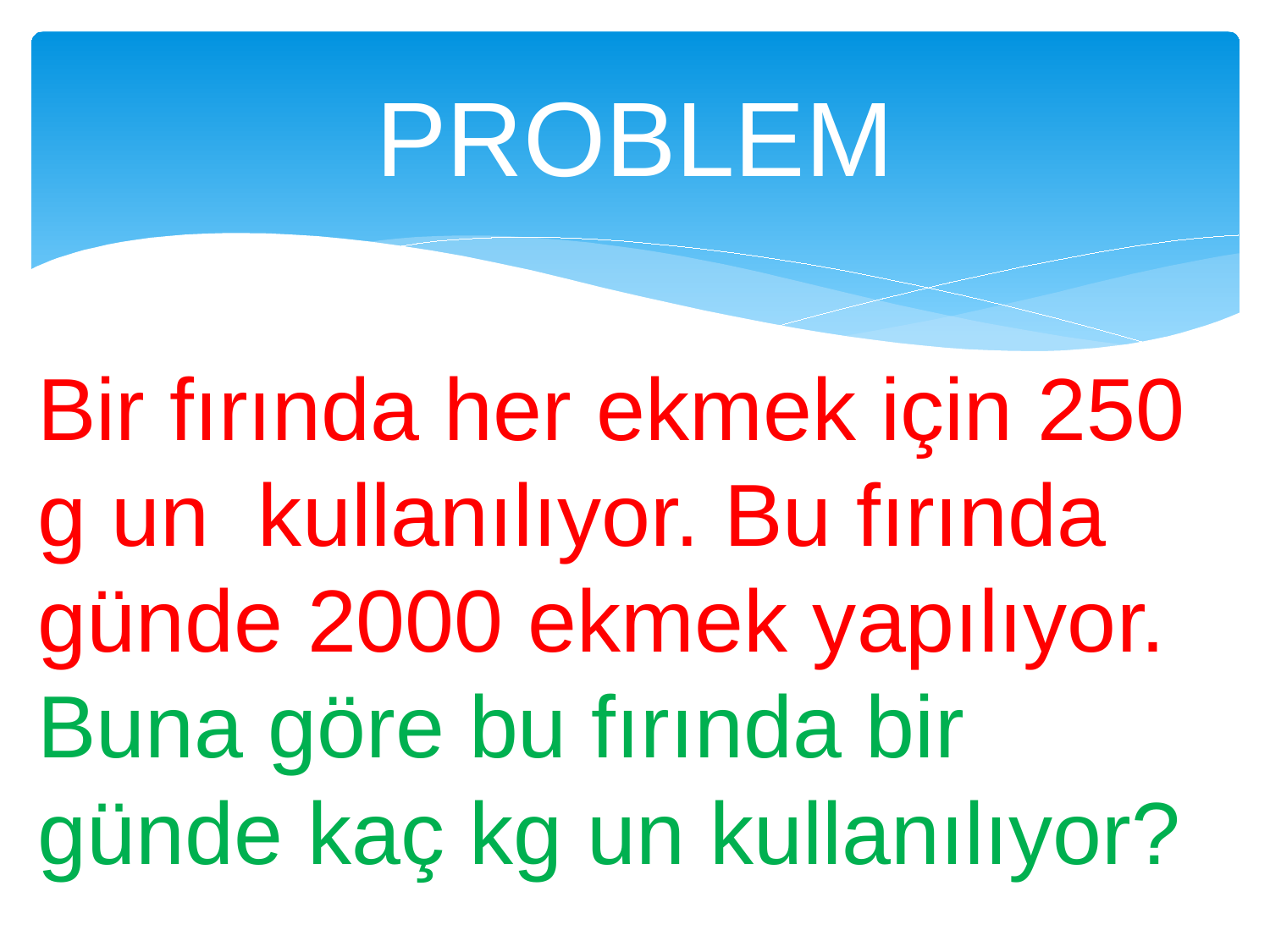

# PROBLEM
Bir fırında her ekmek için 250 g un  kullanılıyor. Bu fırında günde 2000 ekmek yapılıyor. Buna göre bu fırında bir günde kaç kg un kullanılıyor?